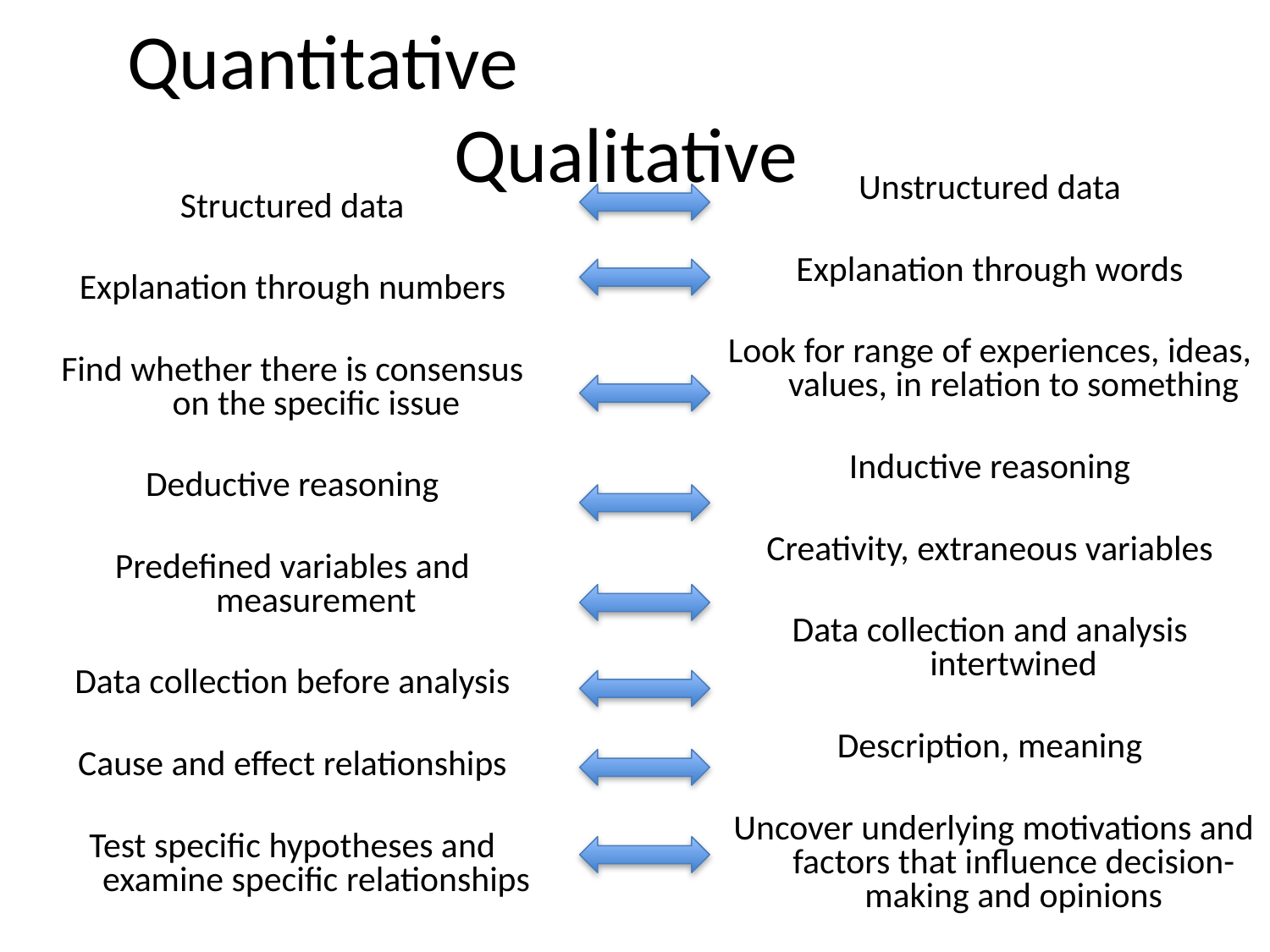

# Quantitative 					Qualitative
Unstructured data

Explanation through words

Look for range of experiences, ideas, values, in relation to something

Inductive reasoning

Creativity, extraneous variables

Data collection and analysis intertwined

Description, meaning

 Uncover underlying motivations and factors that influence decision-making and opinions

Structured data

Explanation through numbers

Find whether there is consensus on the specific issue

Deductive reasoning

Predefined variables and measurement

Data collection before analysis

Cause and effect relationships

Test specific hypotheses and examine specific relationships